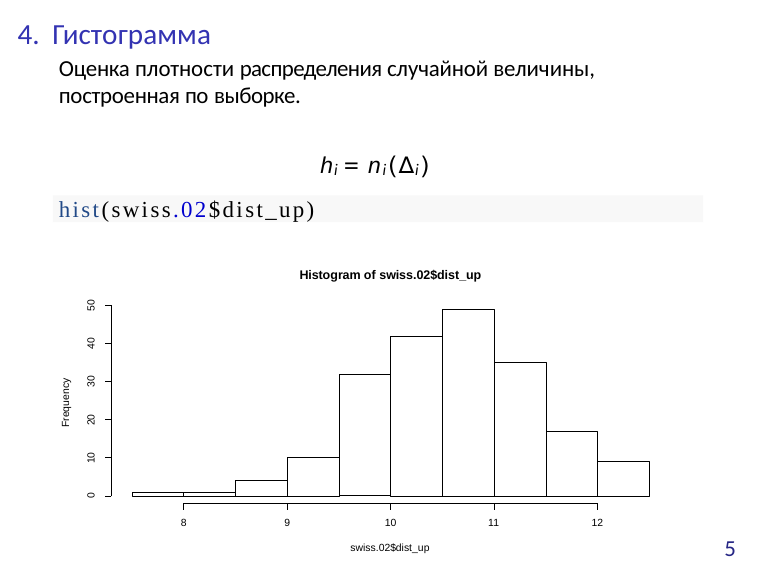

# 4. Гистограмма
Оценка плотности распределения случайной величины,  построенная по выборке.
hi = ni(∆i)
hist(swiss.02$dist_up)
Histogram of swiss.02$dist_up
50

40

30

Frequency

20

10

0

8
9
10
11
12
5
swiss.02$dist_up